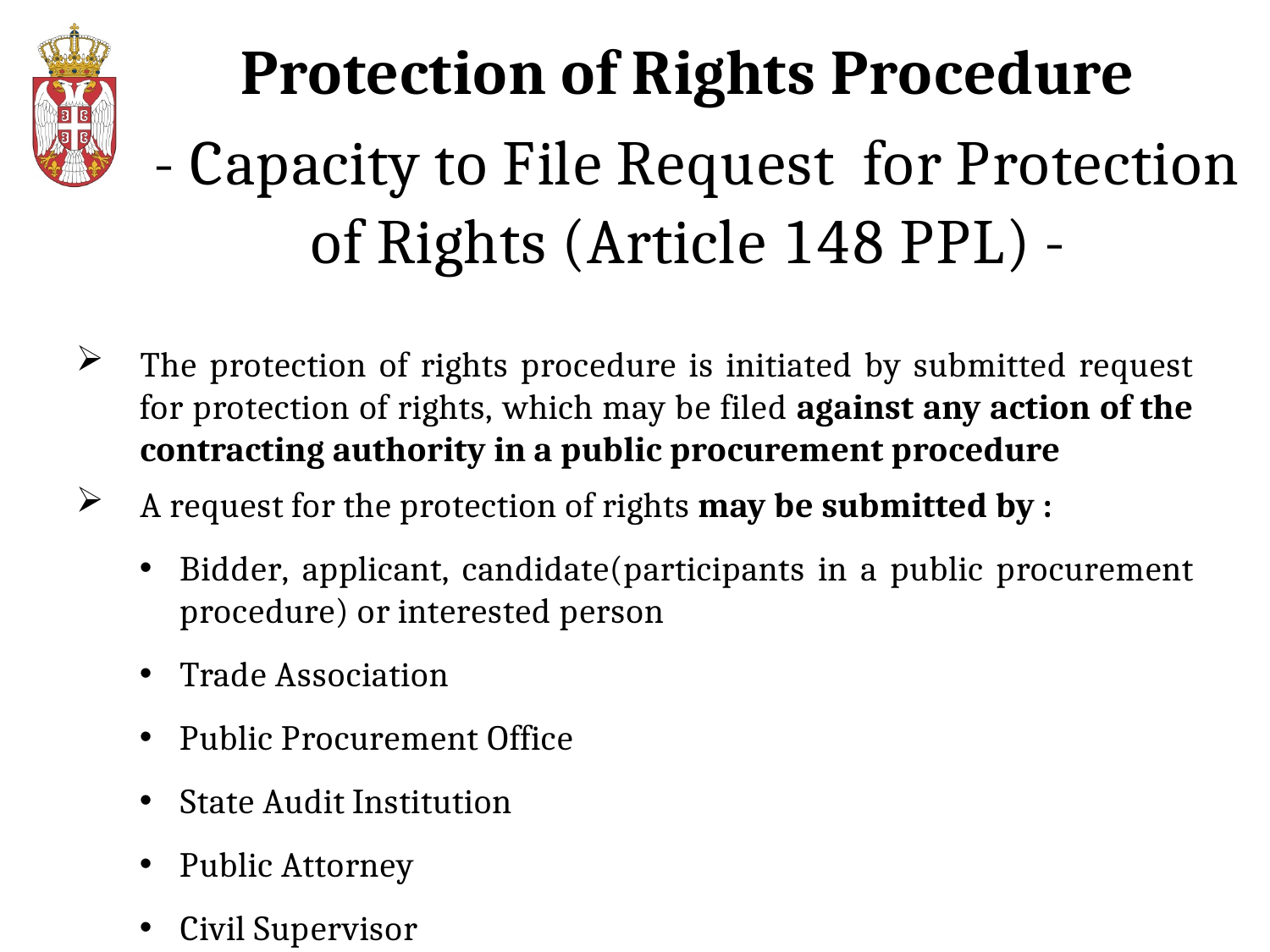

# Protection of Rights Procedure - Capacity to File Request  for Protection of Rights (Article 148 PPL) -

The protection of rights procedure is initiated by submitted request for protection of rights, which may be filed against any action of the contracting authority in a public procurement procedure
A request for the protection of rights may be submitted by :
Bidder, applicant, candidate(participants in a public procurement procedure) or interested person
Trade Association
Public Procurement Office
State Audit Institution
Public Attorney
Civil Supervisor